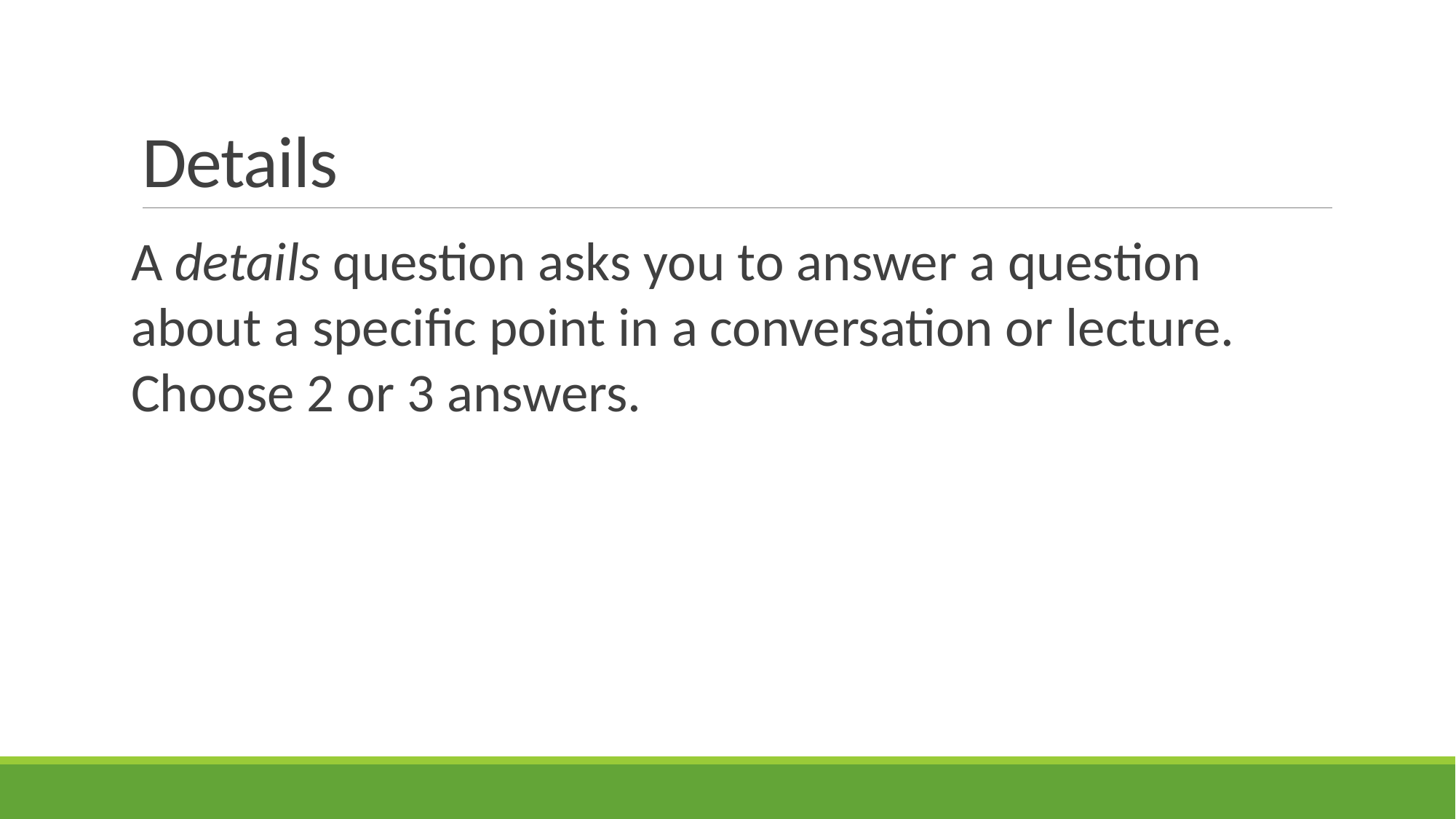

# Details
A details question asks you to answer a question about a specific point in a conversation or lecture. Choose 2 or 3 answers.